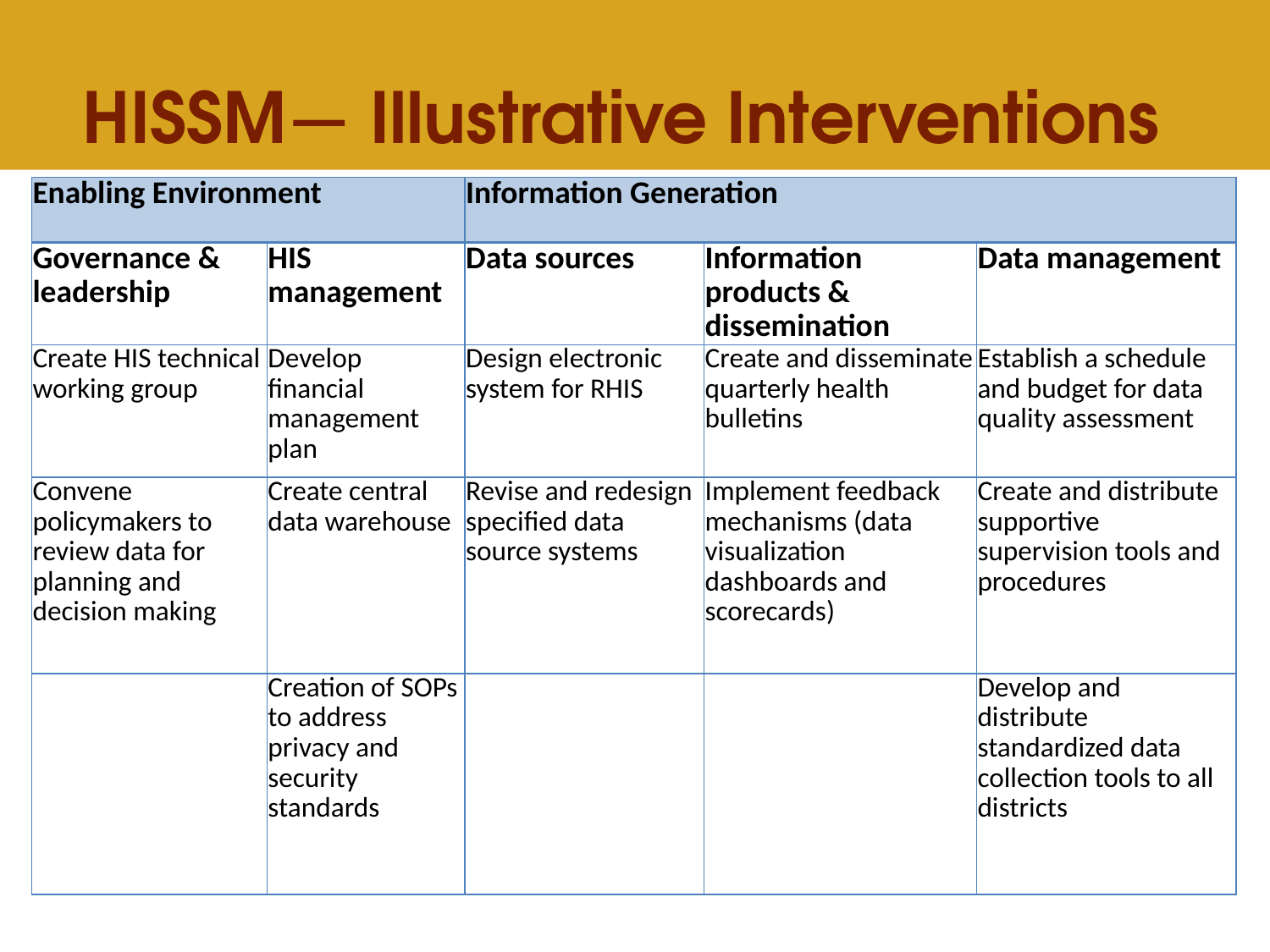

# HISSM— Illustrative Interventions
| Enabling Environment |  | Information Generation |  |  |
| --- | --- | --- | --- | --- |
| Governance & leadership | HIS management | Data sources | Information products & dissemination | Data management |
| Create HIS technical working group | Develop financial management plan | Design electronic system for RHIS | Create and disseminate quarterly health bulletins | Establish a schedule and budget for data quality assessment |
| Convene policymakers to review data for planning and decision making | Create central data warehouse | Revise and redesign specified data source systems | Implement feedback mechanisms (data visualization dashboards and scorecards) | Create and distribute supportive supervision tools and procedures |
|  | Creation of SOPs to address privacy and security standards |  |  | Develop and distribute standardized data collection tools to all districts |